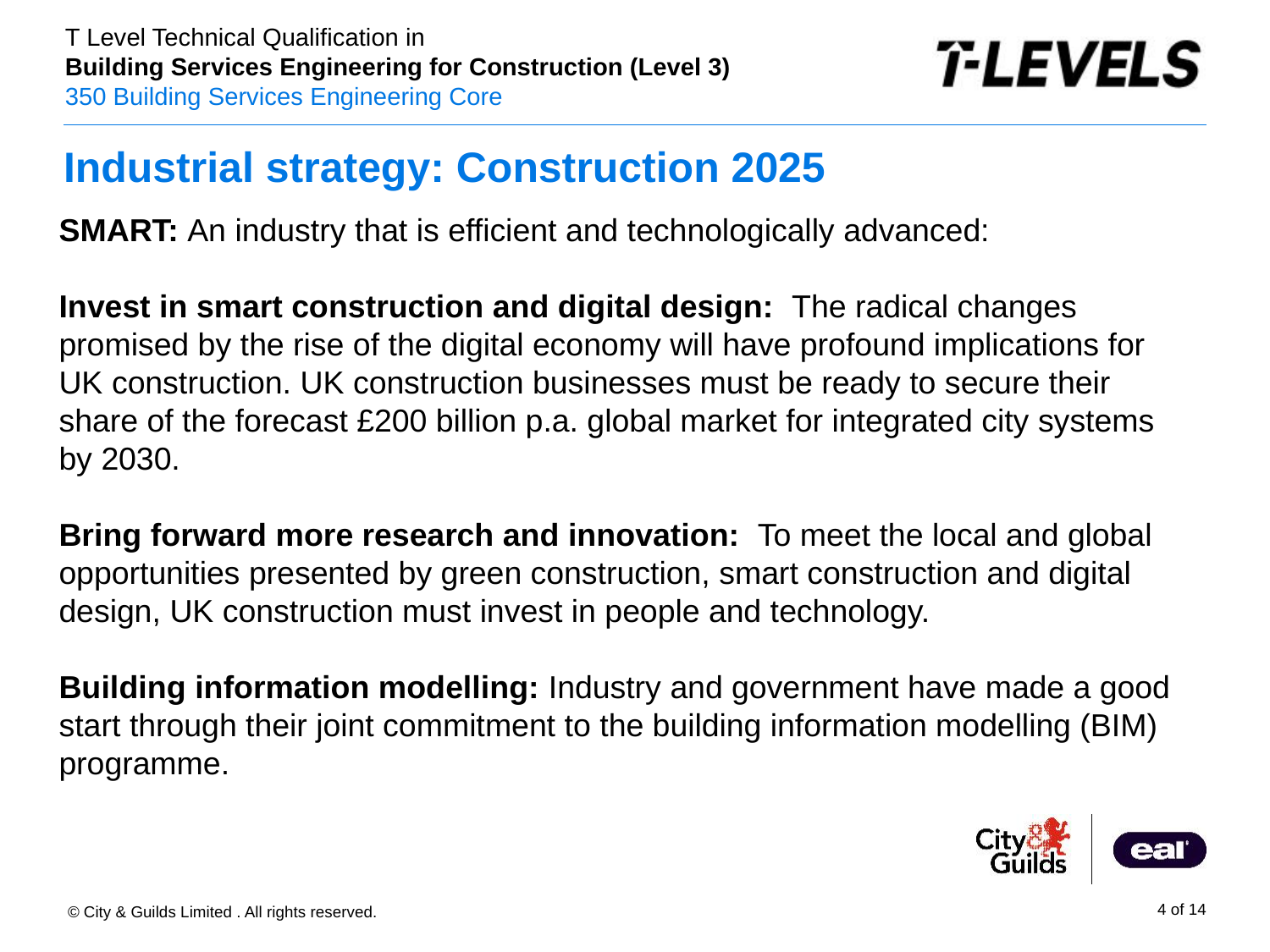

# Industrial strategy: Construction 2025
SMART: An industry that is efficient and technologically advanced:

Invest in smart construction and digital design:  The radical changes promised by the rise of the digital economy will have profound implications for UK construction. UK construction businesses must be ready to secure their share of the forecast £200 billion p.a. global market for integrated city systems by 2030.

Bring forward more research and innovation:  To meet the local and global opportunities presented by green construction, smart construction and digital design, UK construction must invest in people and technology.

Building information modelling: Industry and government have made a good start through their joint commitment to the building information modelling (BIM) programme.